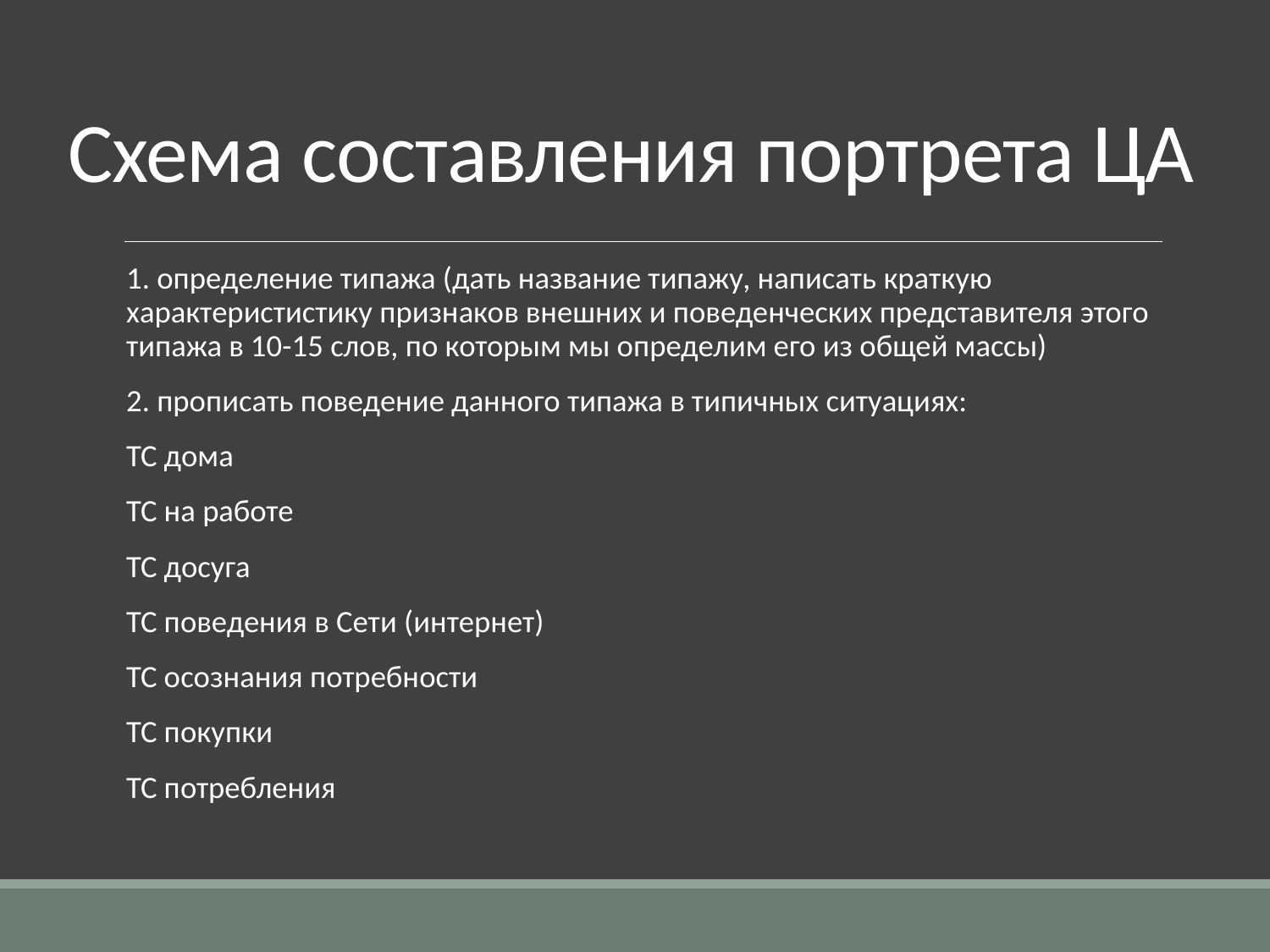

# Схема составления портрета ЦА
1. определение типажа (дать название типажу, написать краткую характеристистику признаков внешних и поведенческих представителя этого типажа в 10-15 слов, по которым мы определим его из общей массы)
2. прописать поведение данного типажа в типичных ситуациях:
ТС дома
ТС на работе
ТС досуга
ТС поведения в Сети (интернет)
ТС осознания потребности
ТС покупки
ТС потребления